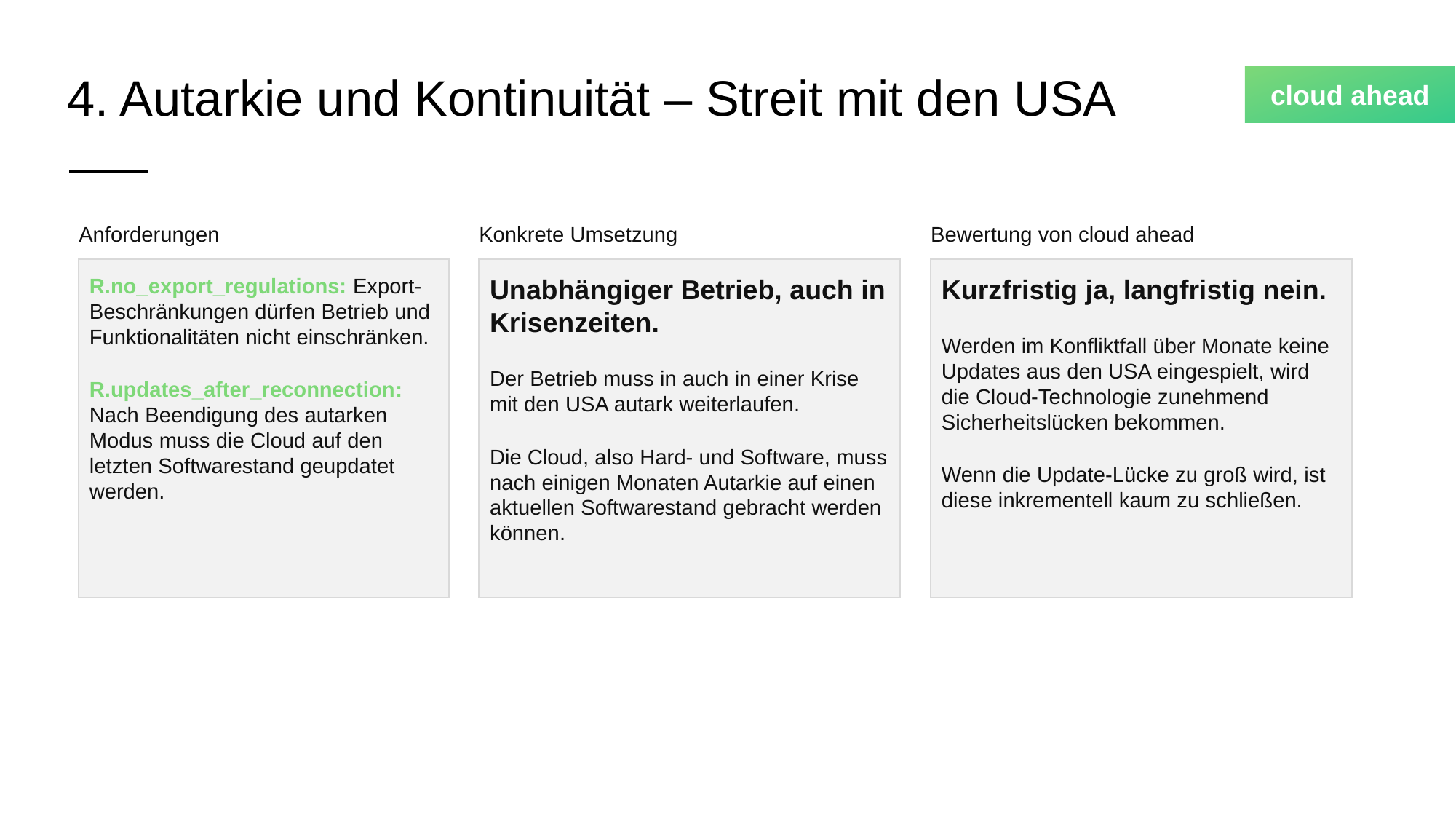

# 4. Autarkie und Kontinuität – Streit mit den USA
Anforderungen
Konkrete Umsetzung
Bewertung von cloud ahead
R.no_export_regulations: Export-Beschränkungen dürfen Betrieb und Funktionalitäten nicht einschränken.
R.updates_after_reconnection: Nach Beendigung des autarken Modus muss die Cloud auf den letzten Softwarestand geupdatet werden.
Unabhängiger Betrieb, auch in Krisenzeiten.
Der Betrieb muss in auch in einer Krise mit den USA autark weiterlaufen.
Die Cloud, also Hard- und Software, muss nach einigen Monaten Autarkie auf einen aktuellen Softwarestand gebracht werden können.
Kurzfristig ja, langfristig nein.
Werden im Konfliktfall über Monate keine Updates aus den USA eingespielt, wird die Cloud-Technologie zunehmend Sicherheitslücken bekommen.
Wenn die Update-Lücke zu groß wird, ist diese inkrementell kaum zu schließen.